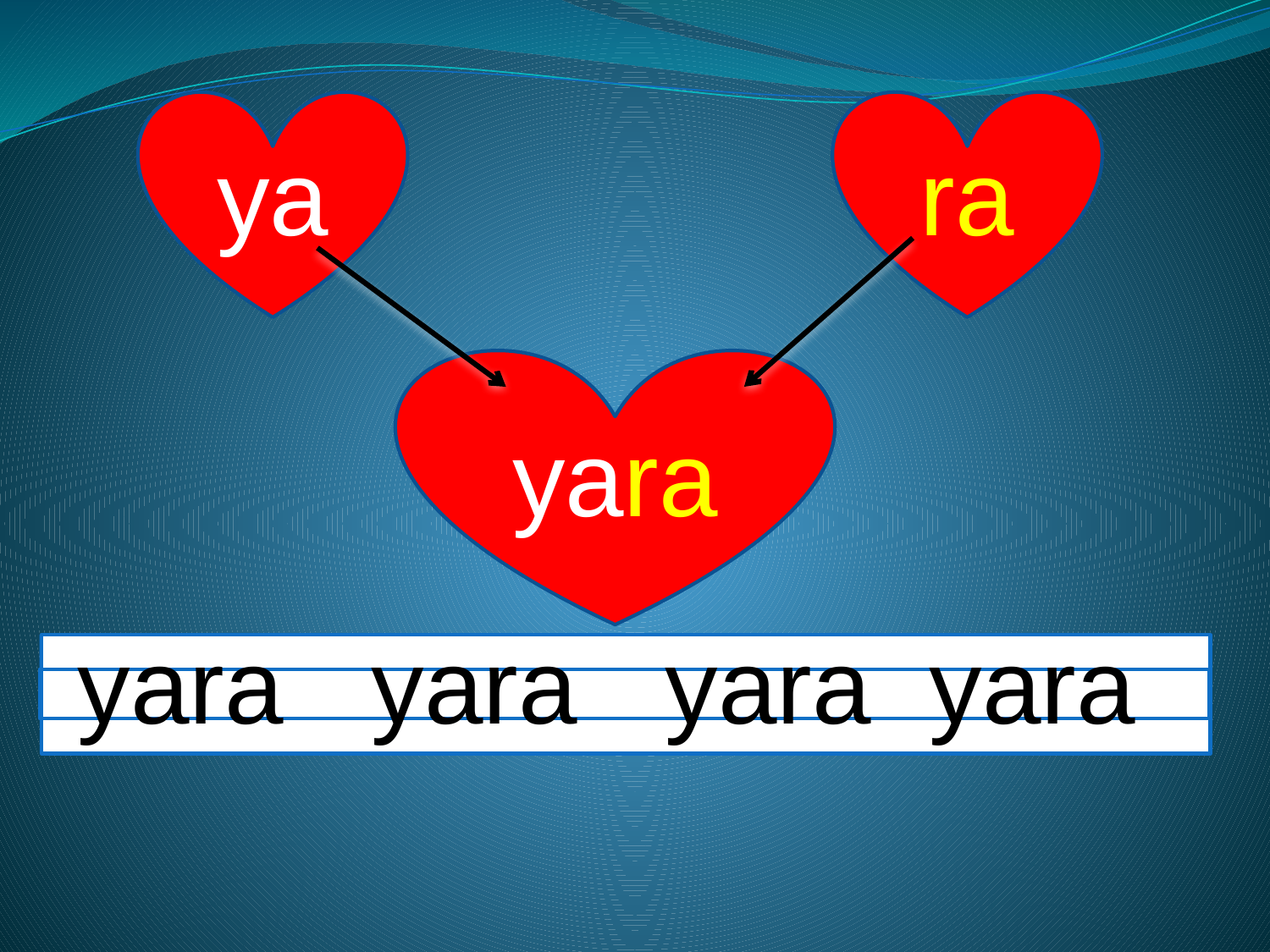

ya
ra

yara

  yara   yara   yara  yara